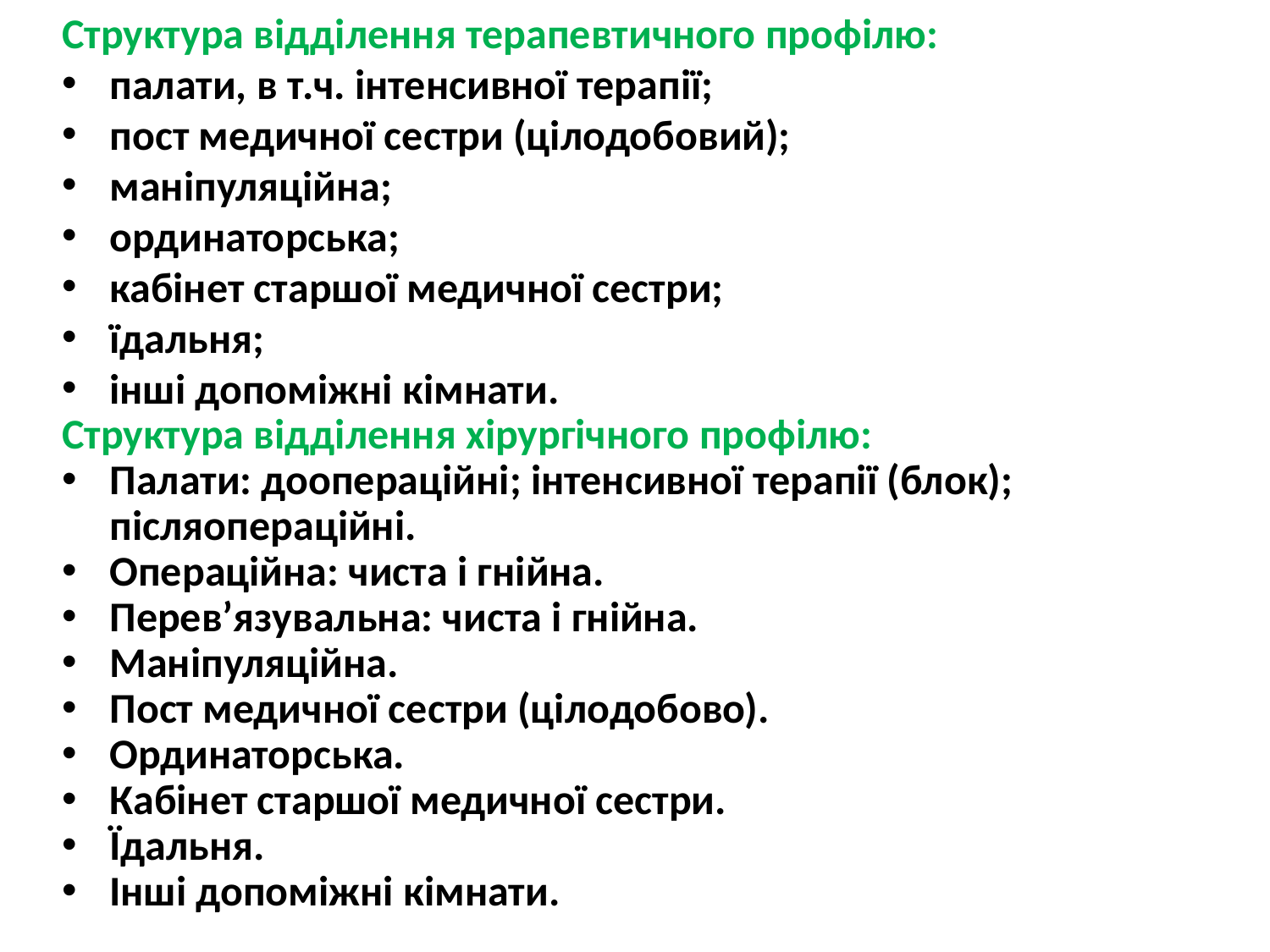

Структура відділення терапевтичного профілю:
палати, в т.ч. інтенсивної терапії;
пост медичної сестри (цілодобовий);
маніпуляційна;
ординаторська;
кабінет старшої медичної сестри;
їдальня;
інші допоміжні кімнати.
Структура відділення хірургічного профілю:
Палати: доопераційні; інтенсивної терапії (блок); післяопераційні.
Операційна: чиста і гнійна.
Перев’язувальна: чиста і гнійна.
Маніпуляційна.
Пост медичної сестри (цілодобово).
Ординаторська.
Кабінет старшої медичної сестри.
Їдальня.
Інші допоміжні кімнати.